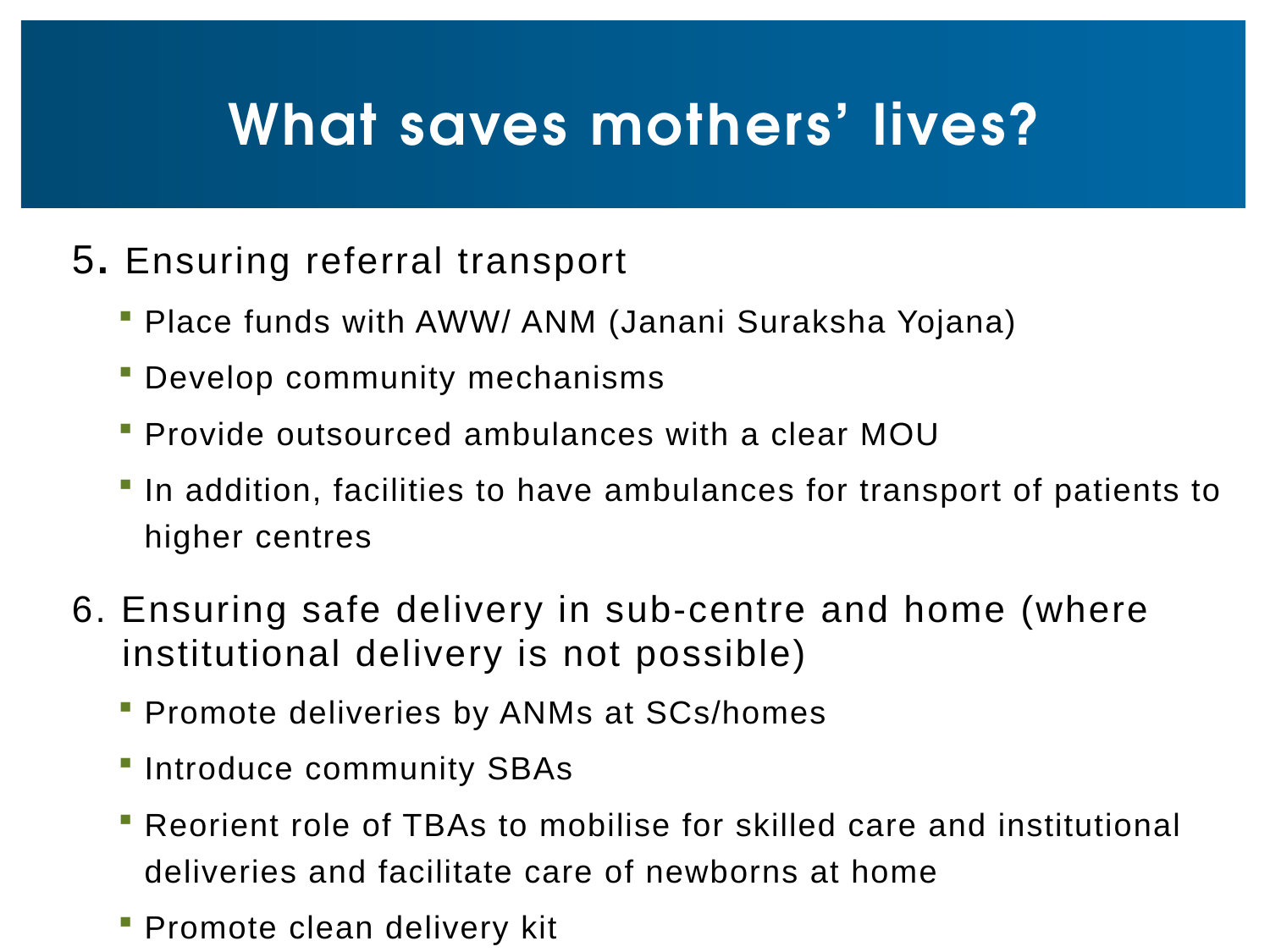

# What saves mothers’ lives?
5. Ensuring referral transport
Place funds with AWW/ ANM (Janani Suraksha Yojana)
Develop community mechanisms
Provide outsourced ambulances with a clear MOU
In addition, facilities to have ambulances for transport of patients to higher centres
6. Ensuring safe delivery in sub-centre and home (where institutional delivery is not possible)
Promote deliveries by ANMs at SCs/homes
Introduce community SBAs
Reorient role of TBAs to mobilise for skilled care and institutional deliveries and facilitate care of newborns at home
Promote clean delivery kit